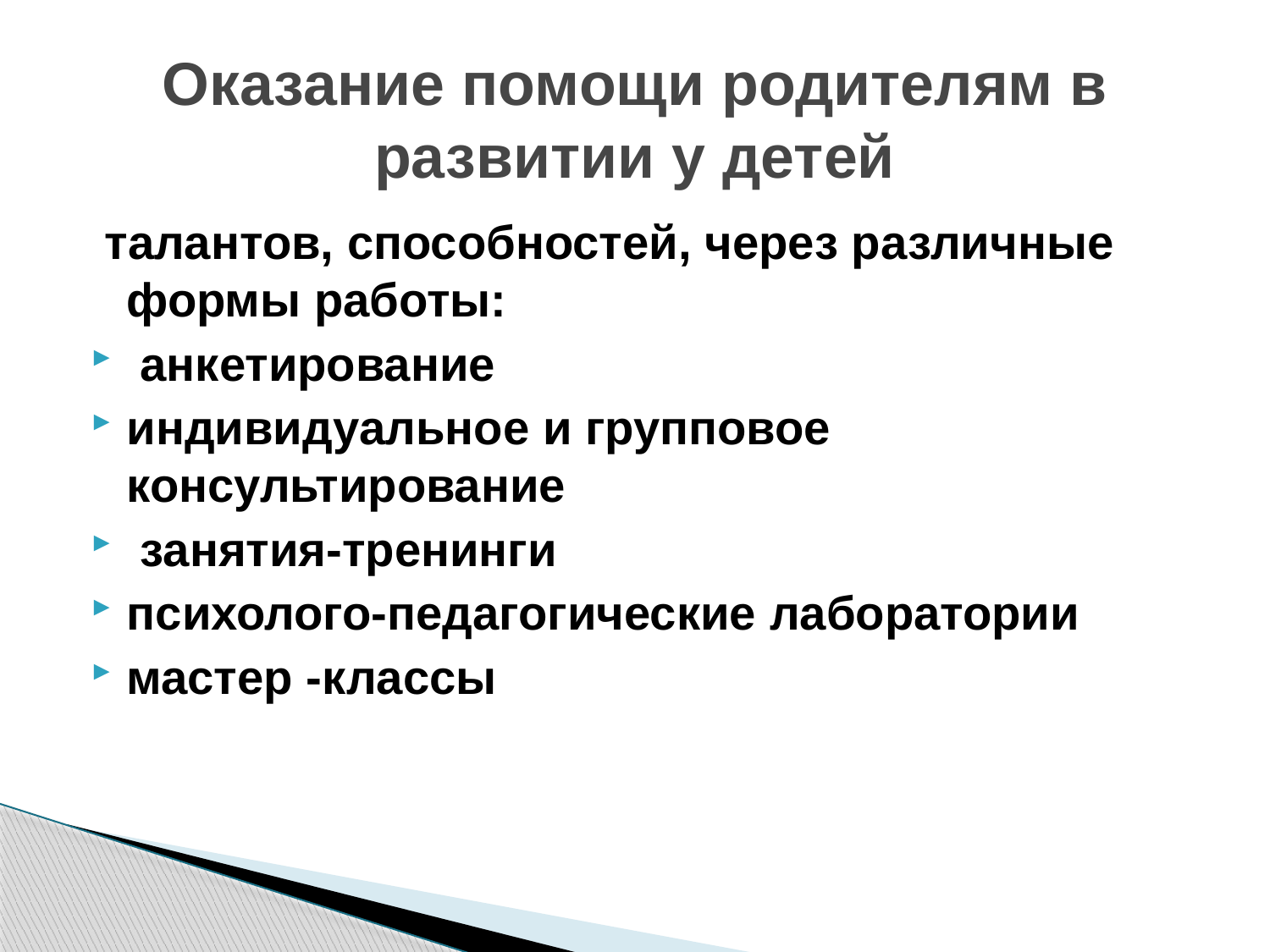

# Оказание помощи родителям в развитии у детей
 талантов, способностей, через различные формы работы:
 анкетирование
индивидуальное и групповое консультирование
 занятия-тренинги
психолого-педагогические лаборатории
мастер -классы